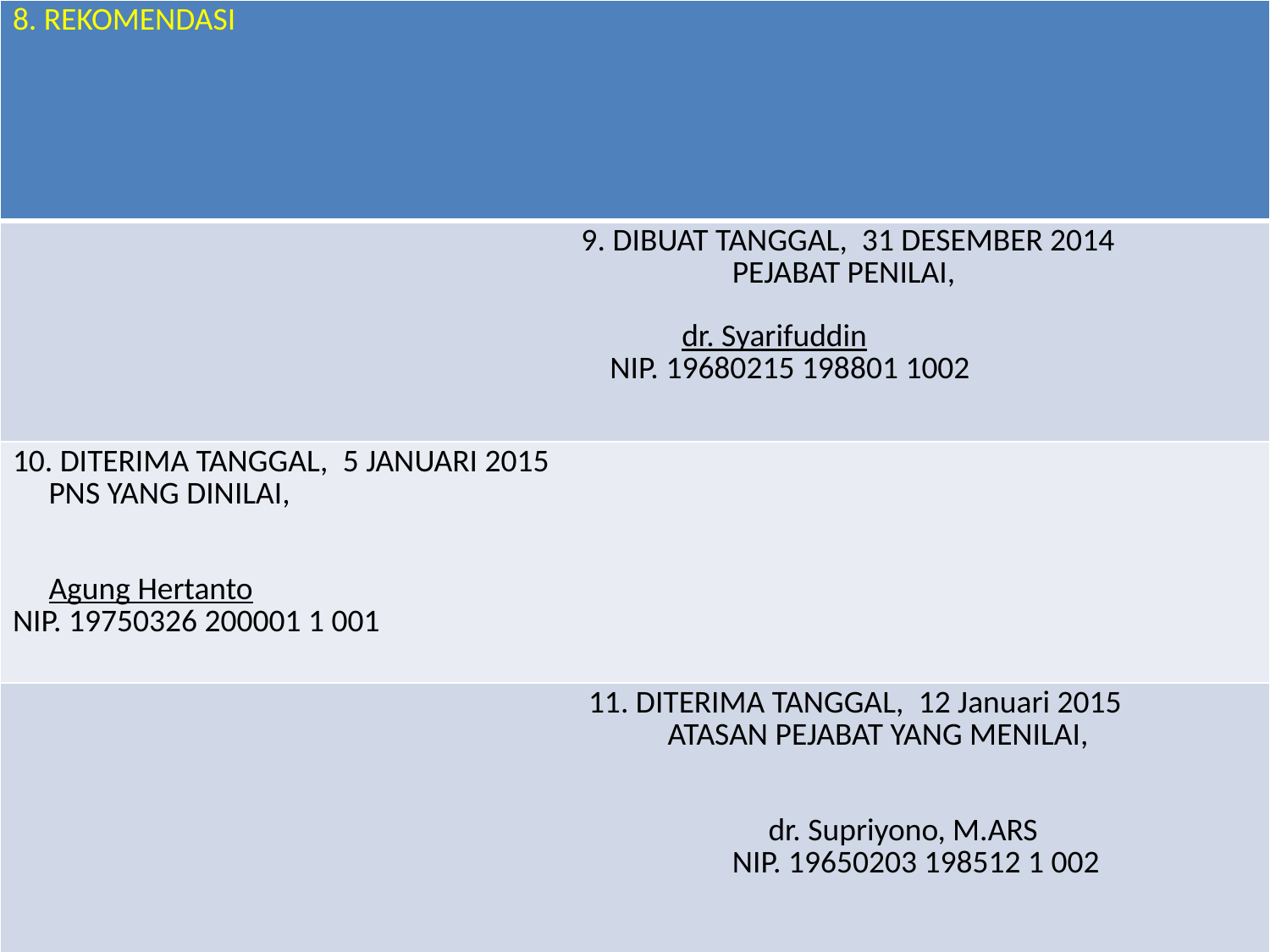

| 8. REKOMENDASI |
| --- |
| 9. DIBUAT TANGGAL, 31 DESEMBER 2014 PEJABAT PENILAI, dr. Syarifuddin NIP. 19680215 198801 1002 |
| 10. DITERIMA TANGGAL, 5 JANUARI 2015 PNS YANG DINILAI, Agung Hertanto NIP. 19750326 200001 1 001 |
| 11. DITERIMA TANGGAL, 12 Januari 2015 ATASAN PEJABAT YANG MENILAI, dr. Supriyono, M.ARS NIP. 19650203 198512 1 002 |